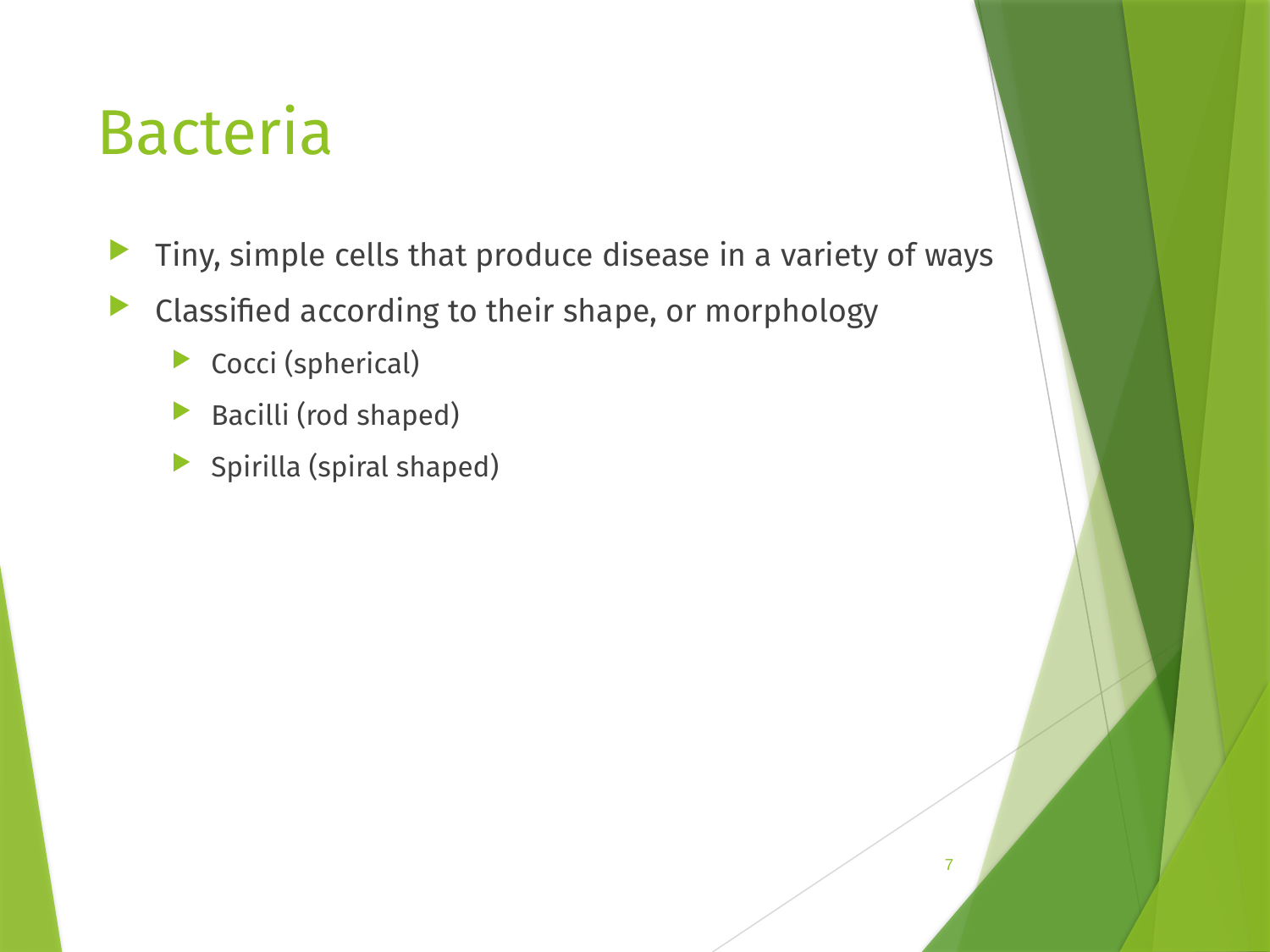

# Bacteria
Tiny, simple cells that produce disease in a variety of ways
Classified according to their shape, or morphology
Cocci (spherical)
Bacilli (rod shaped)
Spirilla (spiral shaped)

 7